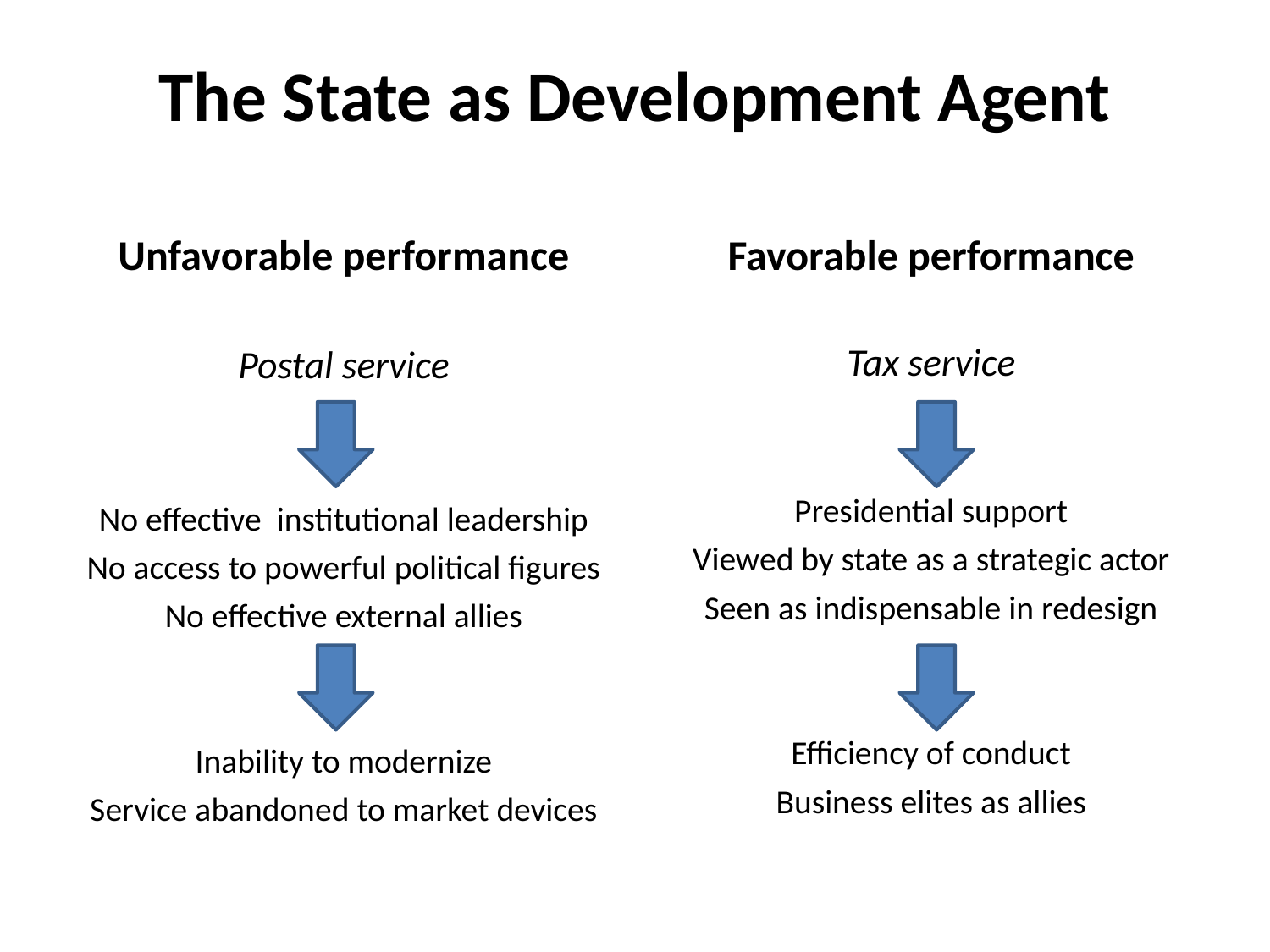

# The State as Development Agent
Unfavorable performance

Postal service

No effective  institutional leadership
No access to powerful political figures
No effective external allies

Inability to modernize
Service abandoned to market devices
Favorable performance

Tax service

Presidential support
Viewed by state as a strategic actor
Seen as indispensable in redesign

Efficiency of conduct
Business elites as allies